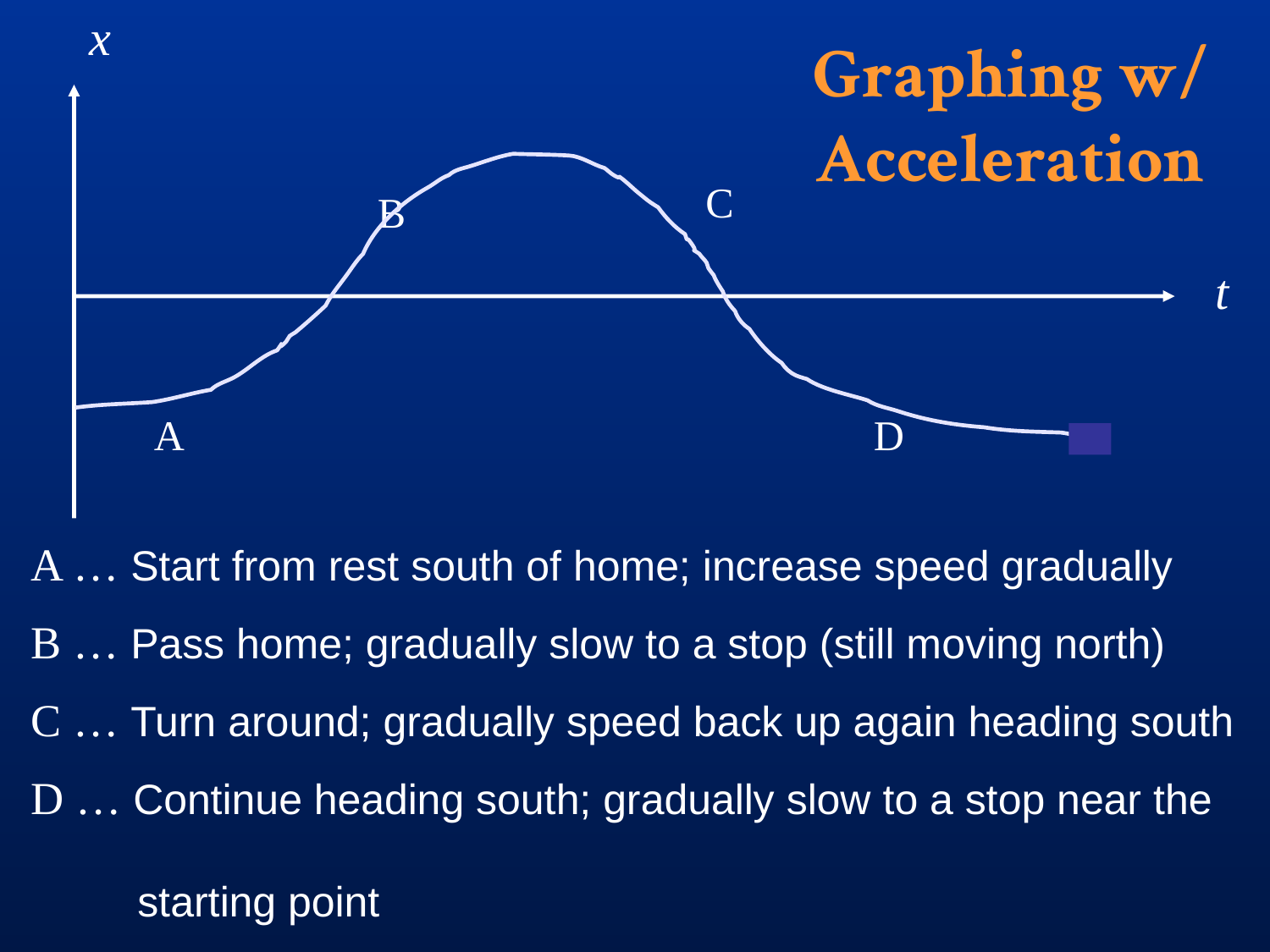

x
# Graphing w/ Acceleration

C
B
t

A
D

A … Start from rest south of home; increase speed gradually
B … Pass home; gradually slow to a stop (still moving north)
C … Turn around; gradually speed back up again heading south
D … Continue heading south; gradually slow to a stop near the
         starting point